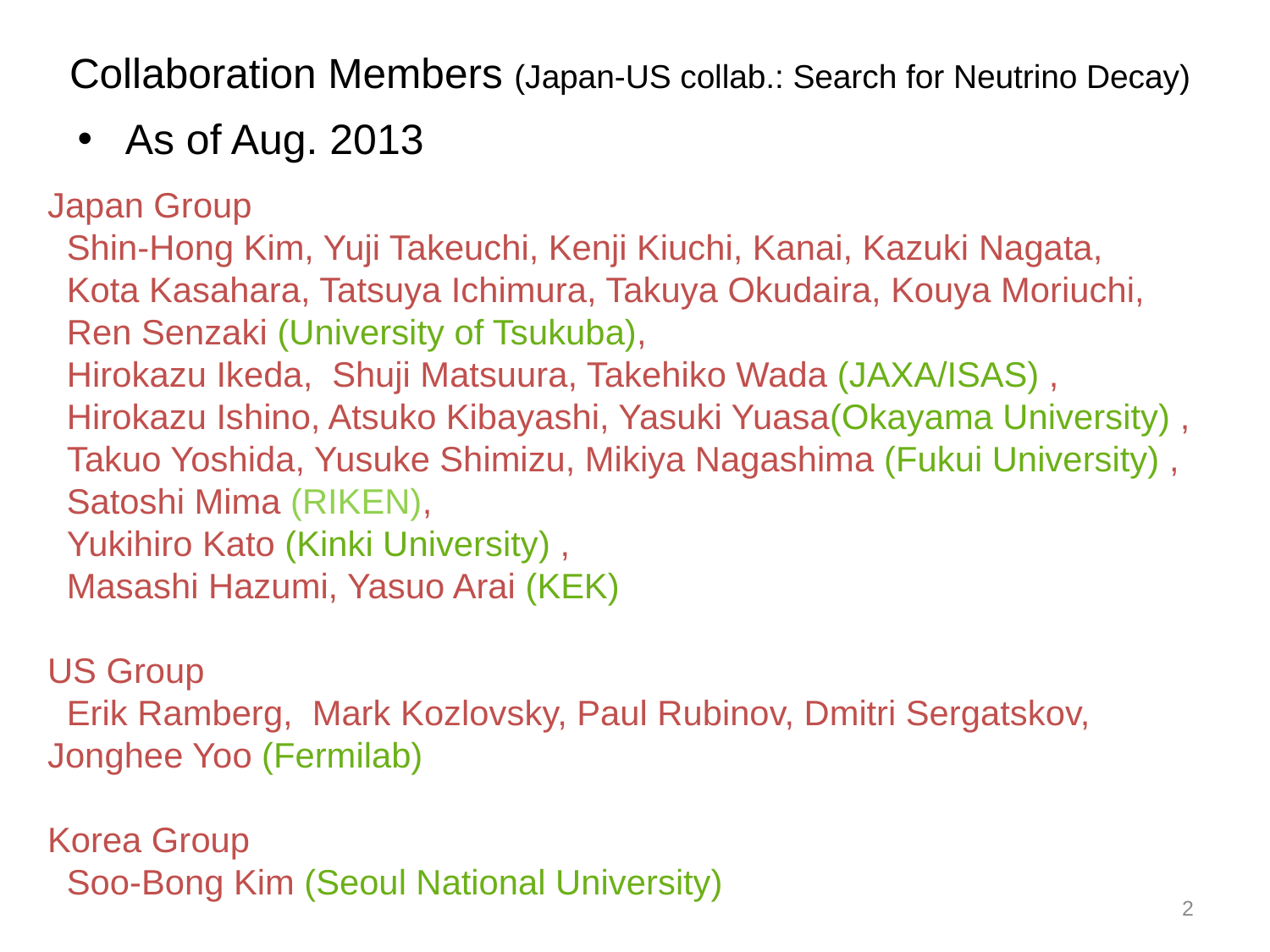

Collaboration Members (Japan-US collab.: Search for Neutrino Decay)
As of Aug. 2013
Japan Group
  Shin-Hong Kim, Yuji Takeuchi, Kenji Kiuchi, Kanai, Kazuki Nagata,
  Kota Kasahara, Tatsuya Ichimura, Takuya Okudaira, Kouya Moriuchi,
  Ren Senzaki (University of Tsukuba),
  Hirokazu Ikeda,  Shuji Matsuura, Takehiko Wada (JAXA/ISAS) ,
  Hirokazu Ishino, Atsuko Kibayashi, Yasuki Yuasa(Okayama University) ,
  Takuo Yoshida, Yusuke Shimizu, Mikiya Nagashima (Fukui University) ,
  Satoshi Mima (RIKEN),
  Yukihiro Kato (Kinki University) ,
  Masashi Hazumi, Yasuo Arai (KEK)

US Group
  Erik Ramberg,  Mark Kozlovsky, Paul Rubinov, Dmitri Sergatskov, Jonghee Yoo (Fermilab)

Korea Group
  Soo-Bong Kim (Seoul National University)
2